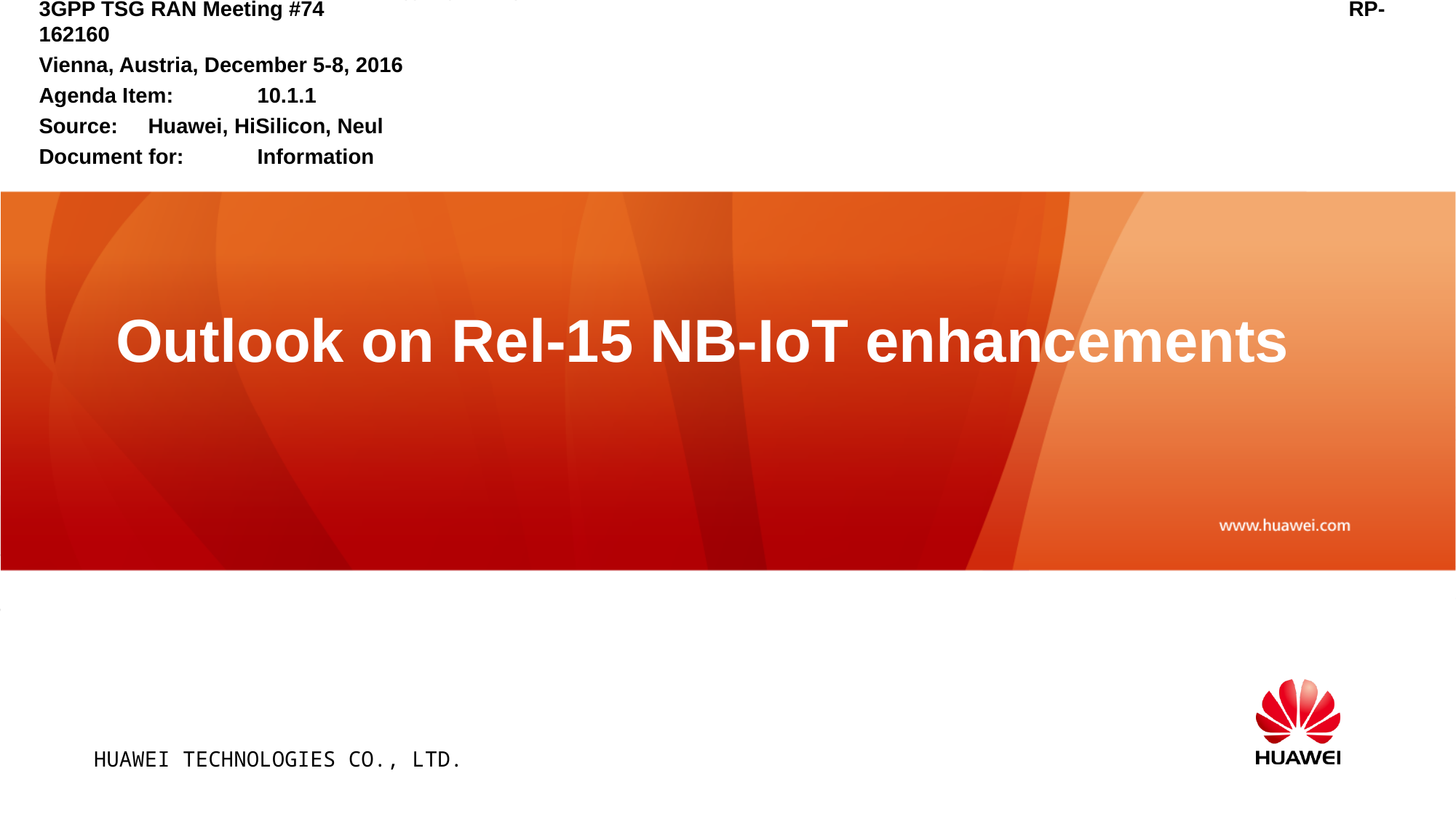

3GPP TSG RAN Meeting #74									       	RP-162160
Vienna, Austria, December 5-8, 2016
Agenda Item: 	10.1.1
Source: 	Huawei, HiSilicon, Neul
Document for:	Information
# Outlook on Rel-15 NB-IoT enhancements